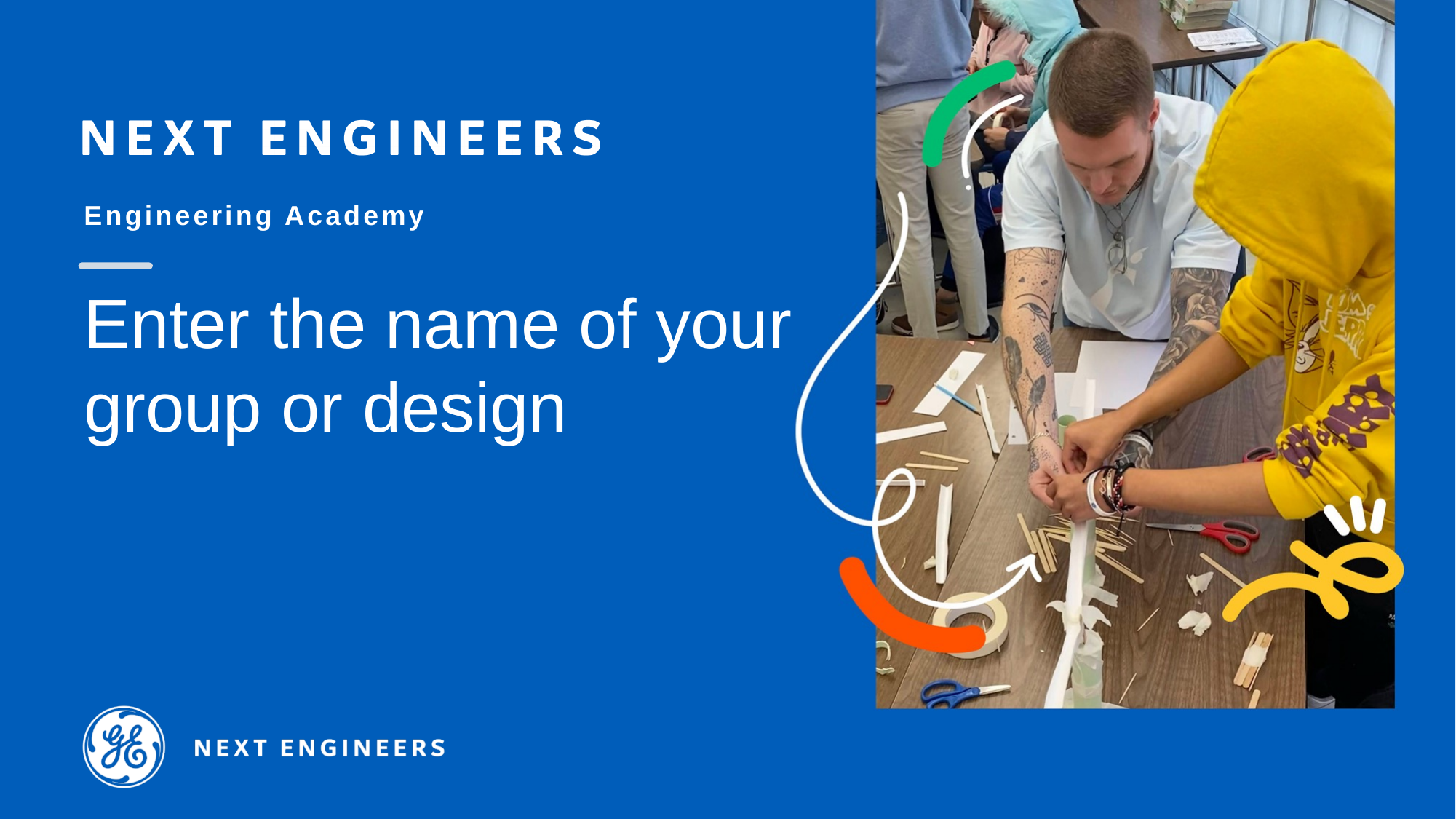

Engineering Academy
# Enter the name of your group or design